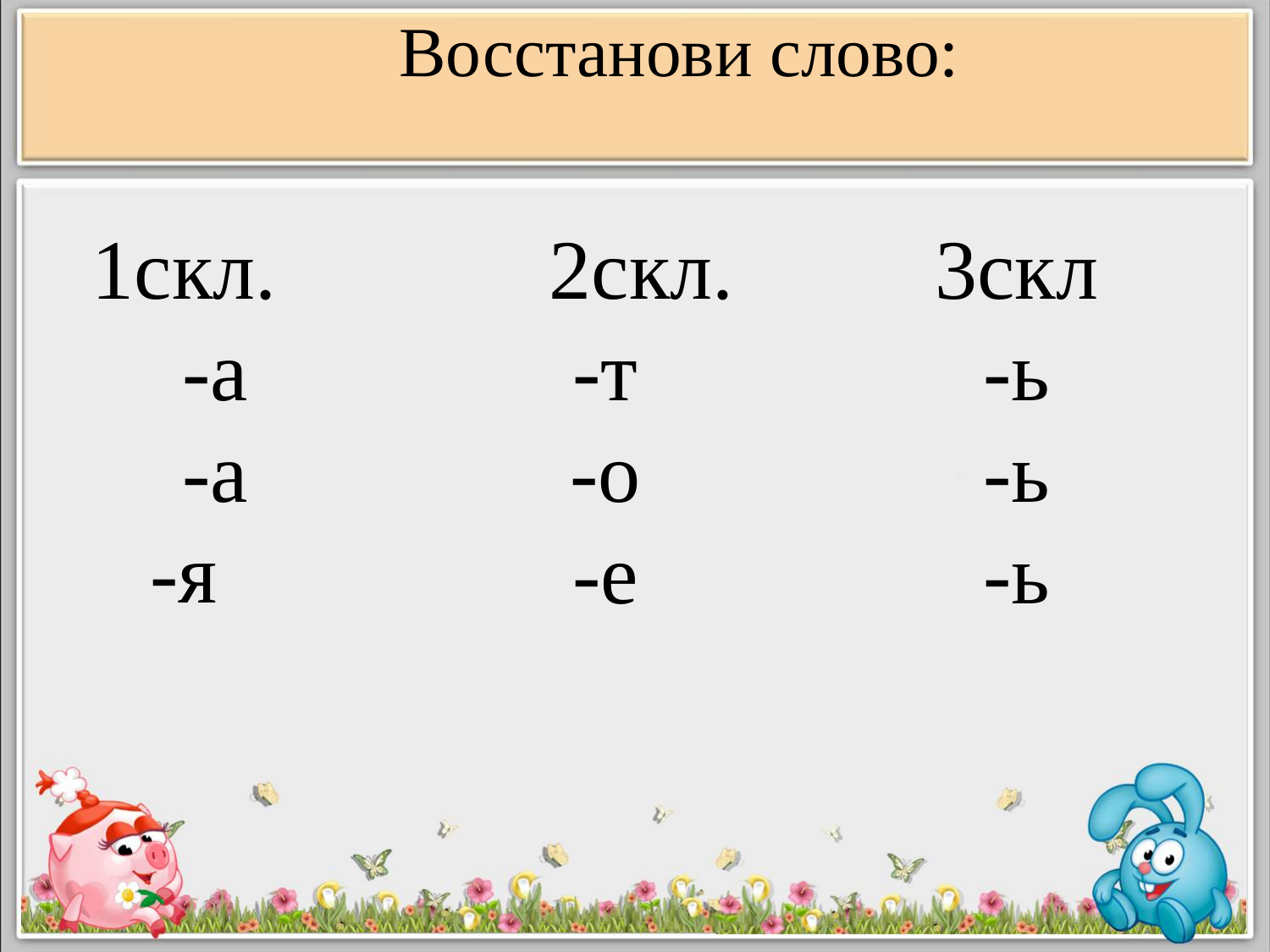

Восстанови слово:

       1скл.
-а
-а
-я
          2скл.
-т
-о
-е
3скл
-ь
-ь
-ь